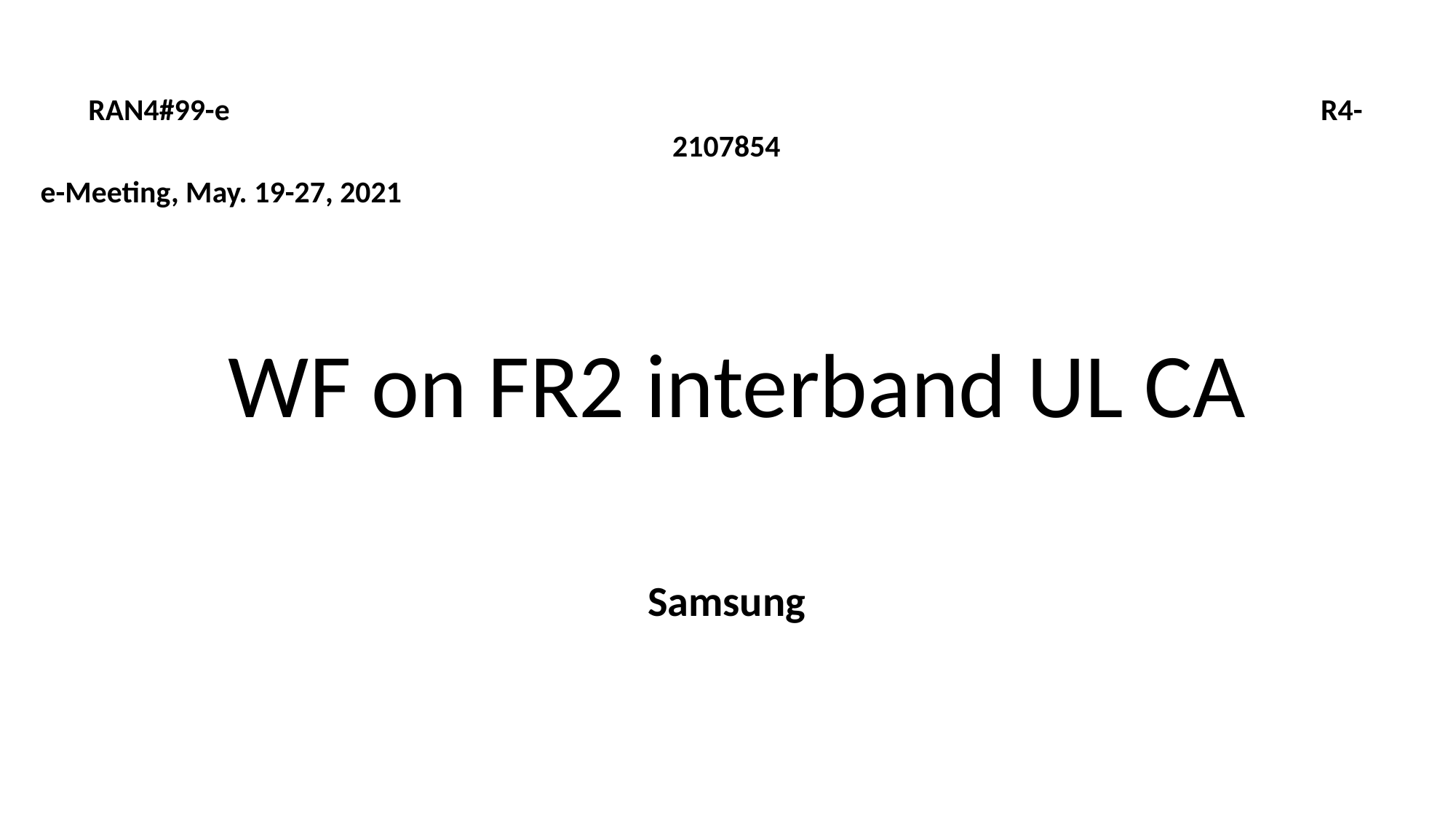

RAN4#99-e	                                                                                                                                                   R4-2107854
e-Meeting, May. 19-27, 2021
# WF on FR2 interband UL CA
Samsung